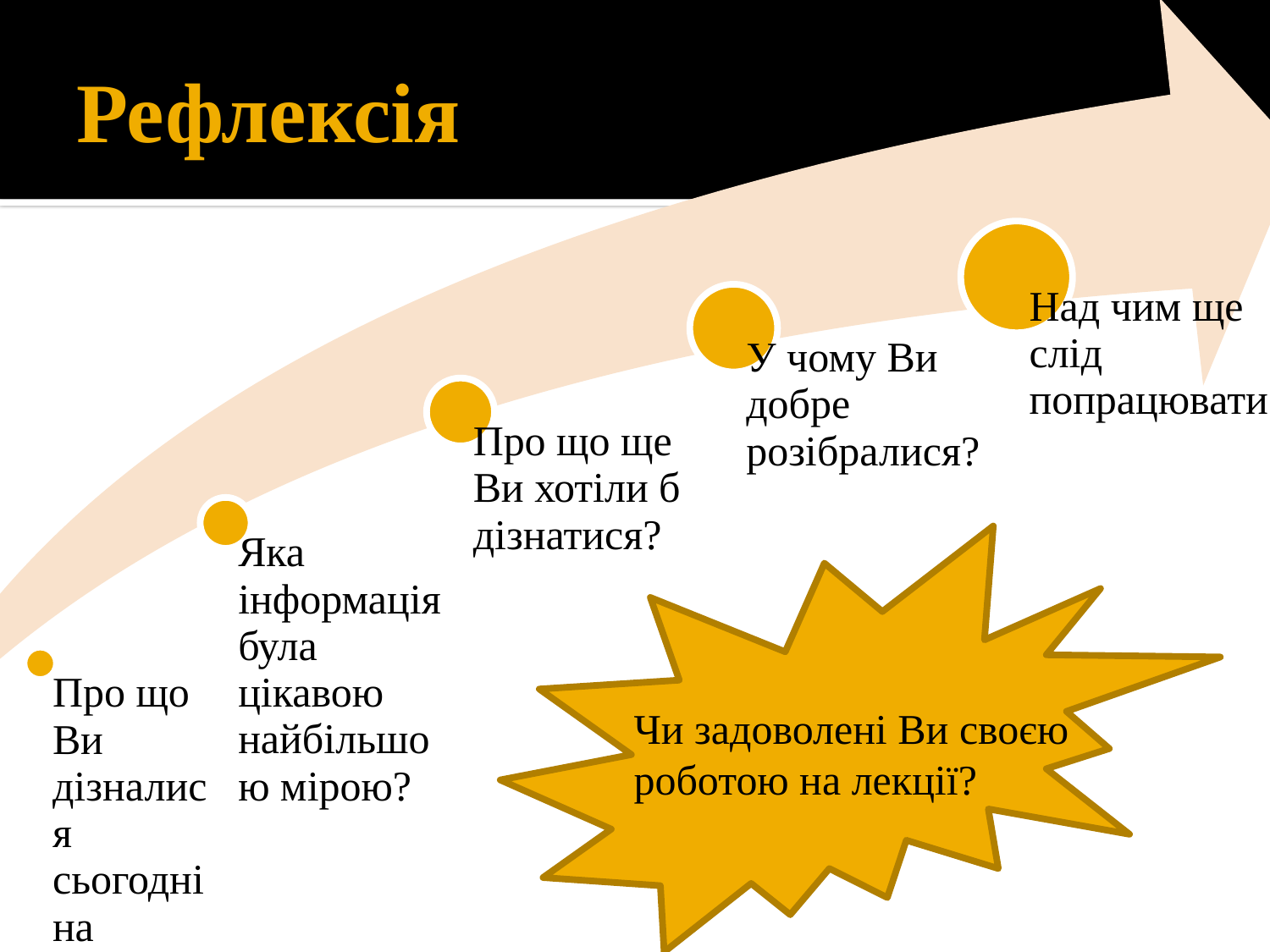

Про що ще Ви хотіли б дізнатися?
Над чим ще слід попрацювати?
У чому Ви добре розібралися?
# Рефлексія

Чи задоволені Ви своєю роботою на лекції?